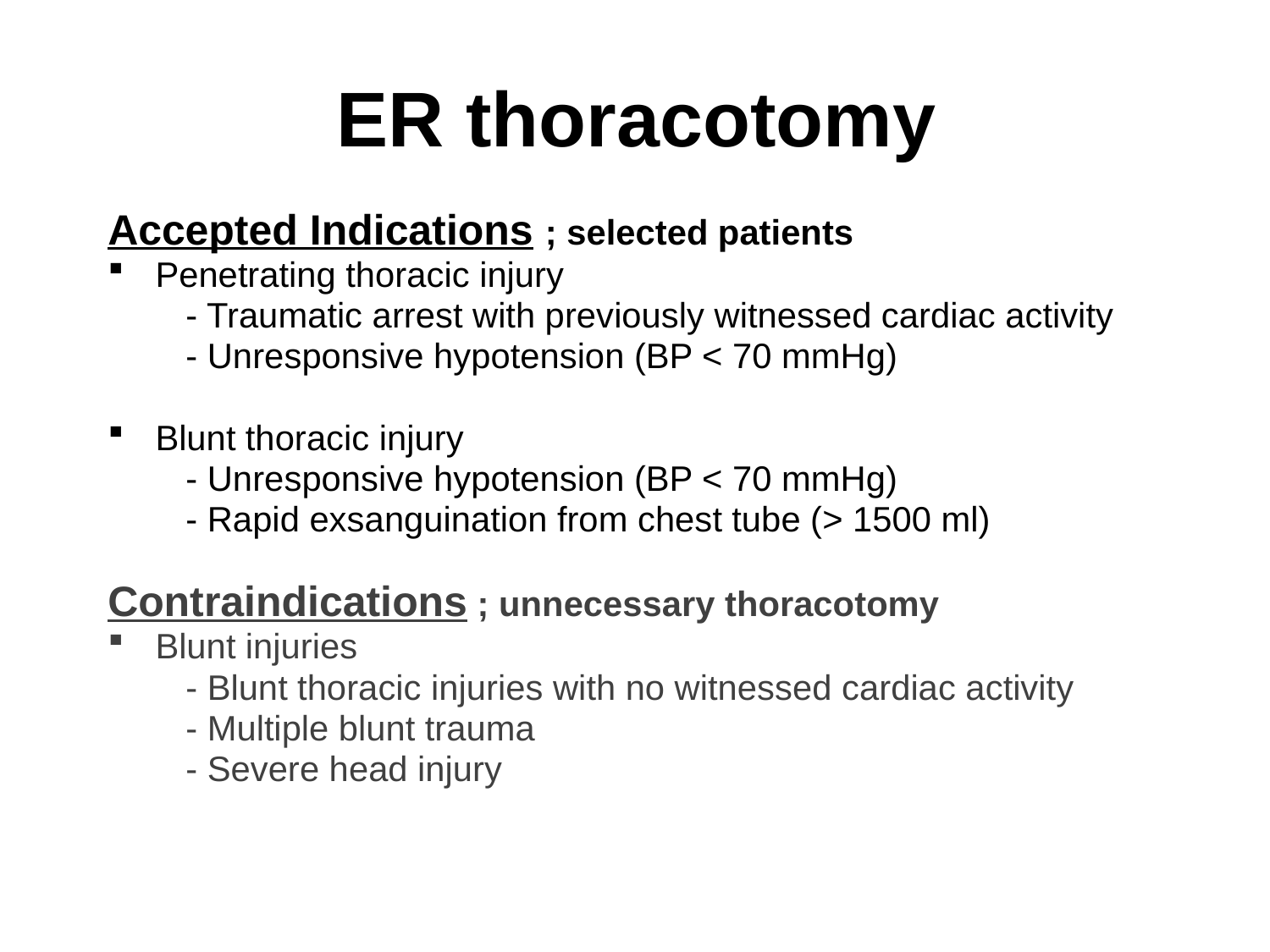

ER thoracotomy
Accepted Indications ; selected patients
Penetrating thoracic injury
        - Traumatic arrest with previously witnessed cardiac activity
        - Unresponsive hypotension (BP < 70 mmHg)

Blunt thoracic injury
        - Unresponsive hypotension (BP < 70 mmHg)
        - Rapid exsanguination from chest tube (> 1500 ml)

Contraindications ; unnecessary thoracotomy
Blunt injuries
        - Blunt thoracic injuries with no witnessed cardiac activity
        - Multiple blunt trauma
        - Severe head injury